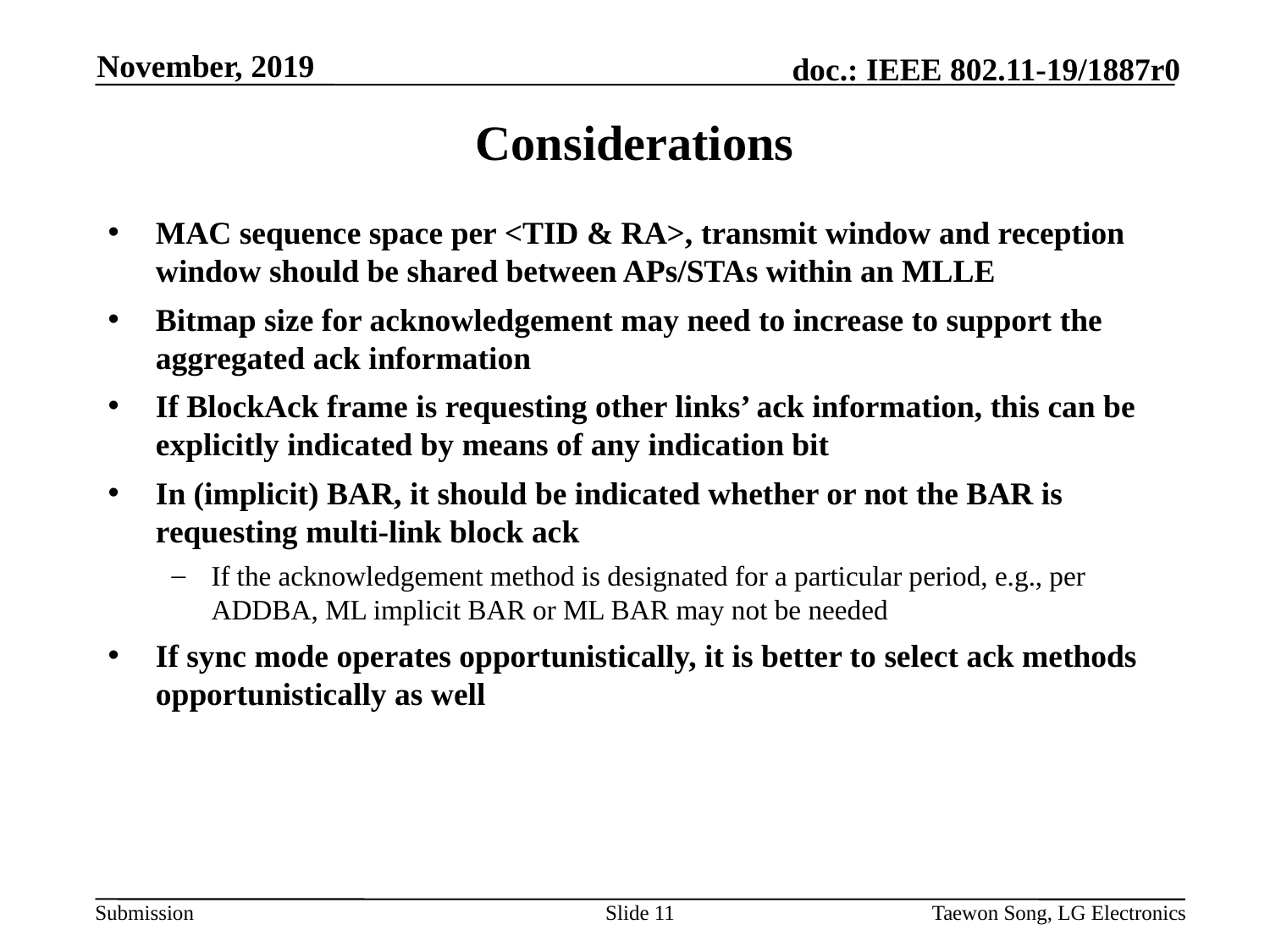

November, 2019
# Considerations
MAC sequence space per <TID & RA>, transmit window and reception window should be shared between APs/STAs within an MLLE
Bitmap size for acknowledgement may need to increase to support the aggregated ack information
If BlockAck frame is requesting other links’ ack information, this can be explicitly indicated by means of any indication bit
In (implicit) BAR, it should be indicated whether or not the BAR is requesting multi-link block ack
If the acknowledgement method is designated for a particular period, e.g., per ADDBA, ML implicit BAR or ML BAR may not be needed
If sync mode operates opportunistically, it is better to select ack methods opportunistically as well
Slide 11
Taewon Song, LG Electronics